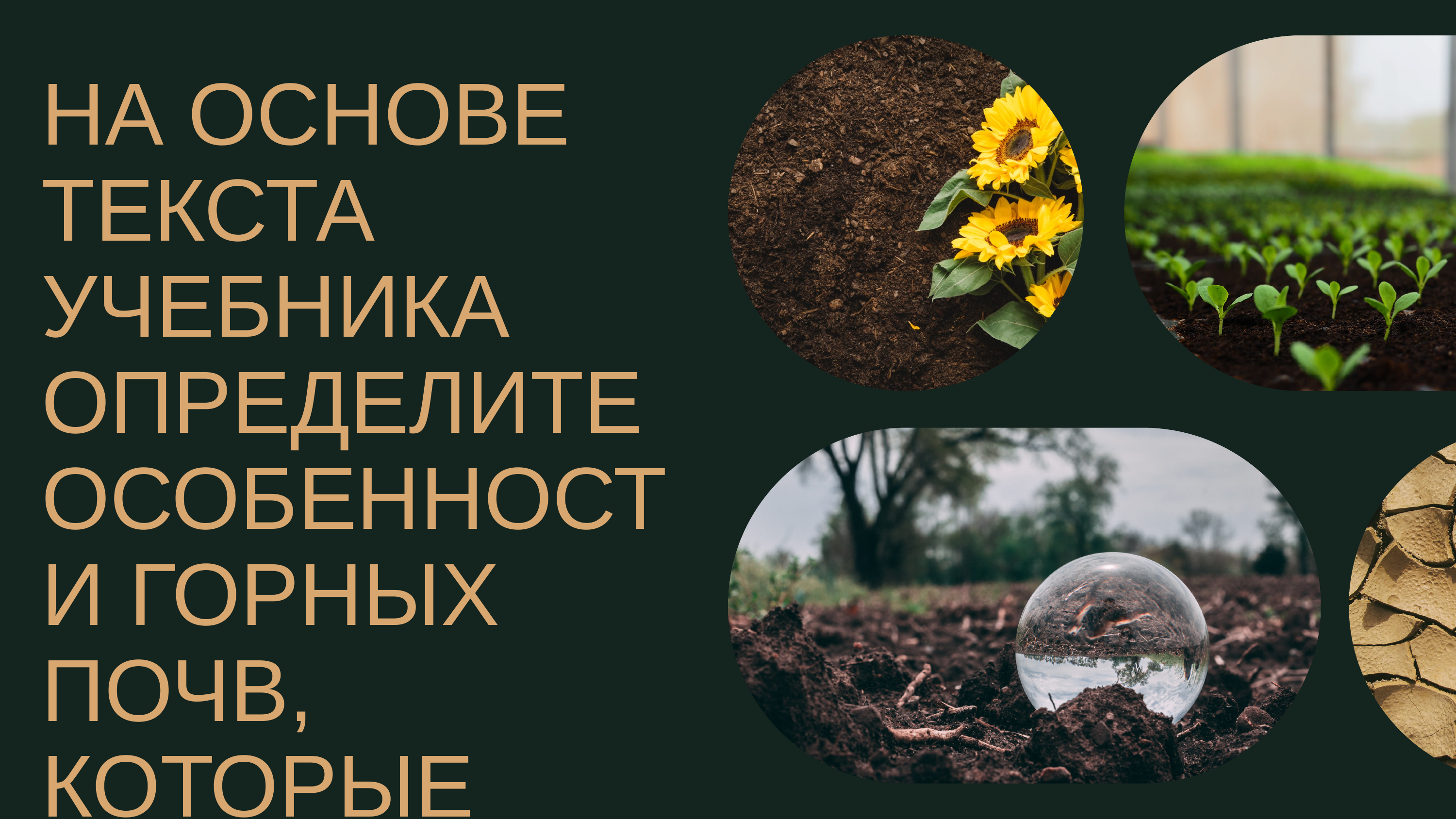

НА ОСНОВЕ ТЕКСТА УЧЕБНИКА ОПРЕДЕЛИТЕ ОСОБЕННОСТИ ГОРНЫХ ПОЧВ, КОТОРЫЕ ВЫДЕЛИЛ АКАДЕМИК МАМЫТОВ А.